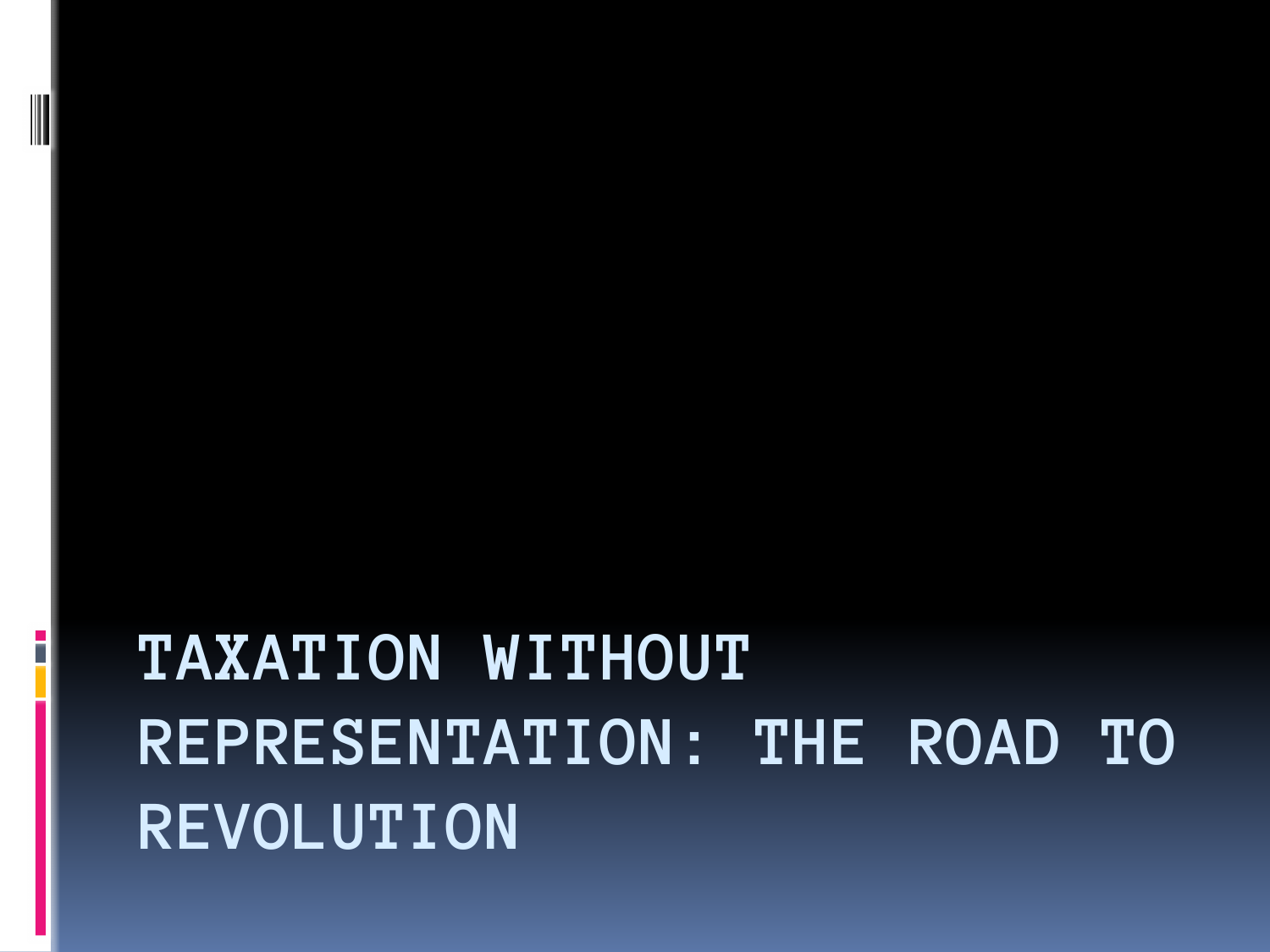

# Taxation without Representation: The Road to Revolution